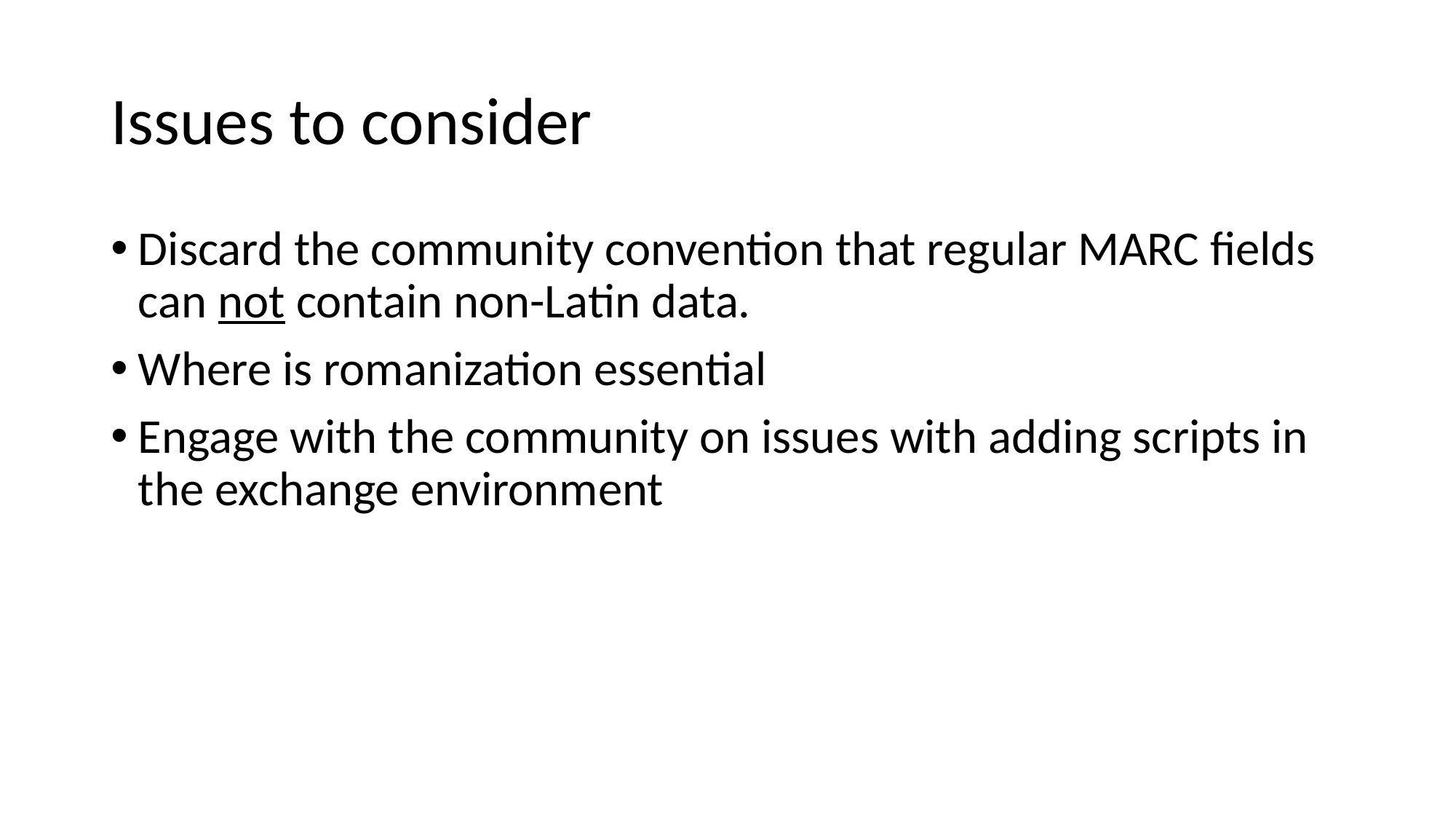

# Issues to consider
Discard the community convention that regular MARC fields can not contain non-Latin data.
Where is romanization essential
Engage with the community on issues with adding scripts in the exchange environment